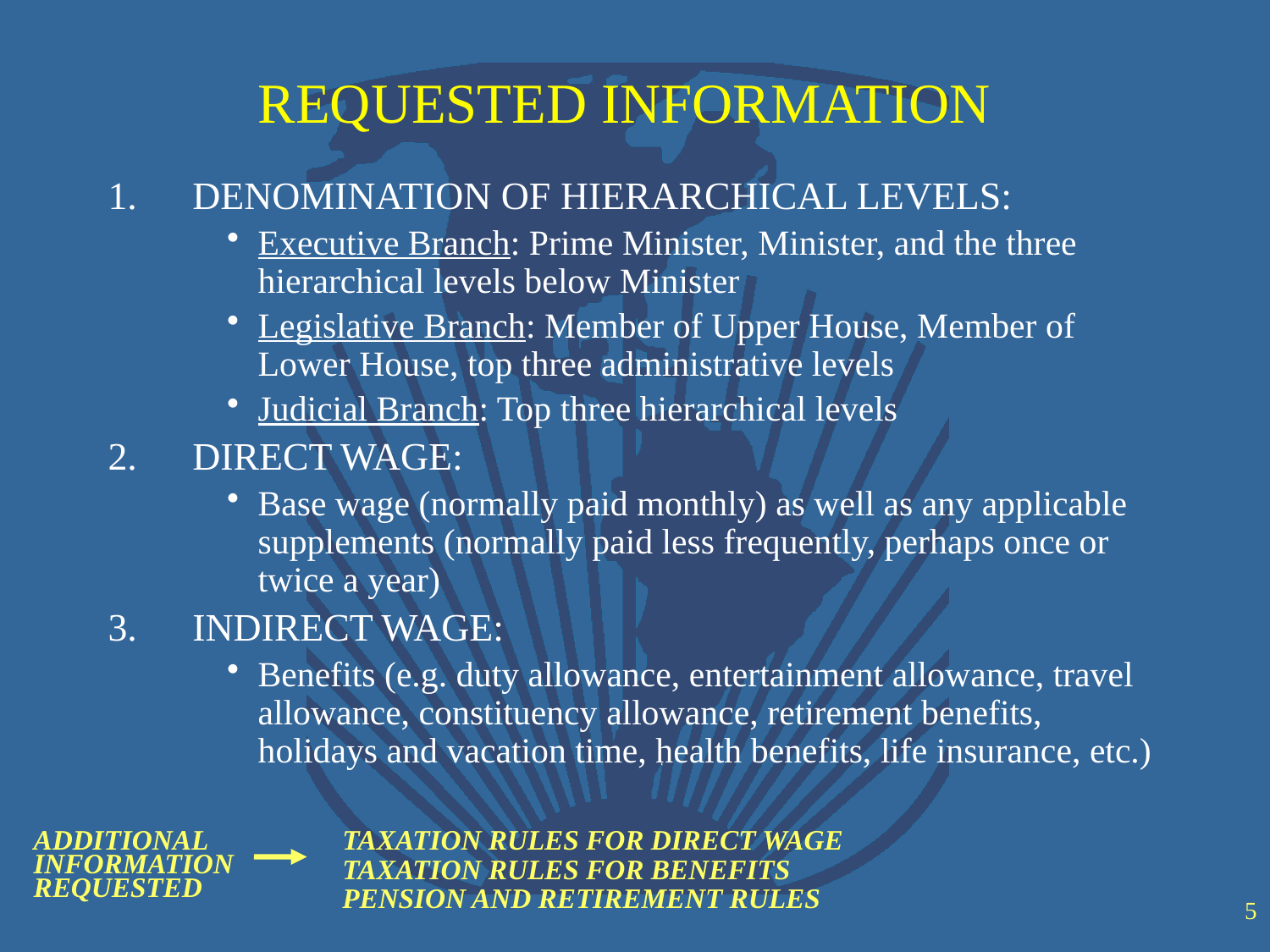

# REQUESTED INFORMATION
DENOMINATION OF HIERARCHICAL LEVELS:
Executive Branch: Prime Minister, Minister, and the three hierarchical levels below Minister
Legislative Branch: Member of Upper House, Member of Lower House, top three administrative levels
Judicial Branch: Top three hierarchical levels
DIRECT WAGE:
Base wage (normally paid monthly) as well as any applicable supplements (normally paid less frequently, perhaps once or twice a year)
INDIRECT WAGE:
Benefits (e.g. duty allowance, entertainment allowance, travel allowance, constituency allowance, retirement benefits, holidays and vacation time, health benefits, life insurance, etc.)
ADDITIONAL INFORMATION REQUESTED

TAXATION RULES FOR DIRECT WAGE
TAXATION RULES FOR BENEFITS
PENSION AND RETIREMENT RULES

5